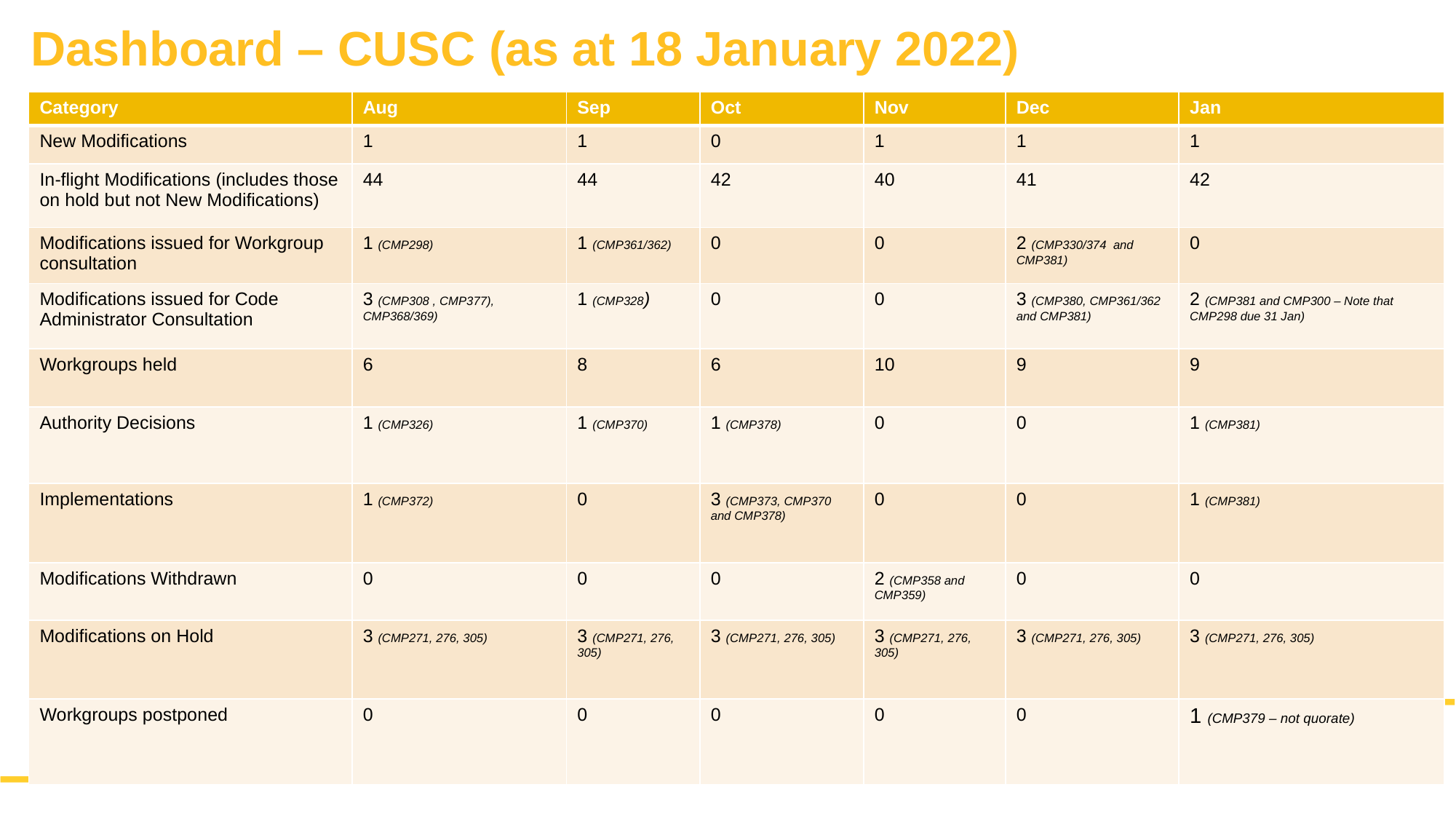

Dashboard – CUSC (as at 18 January 2022)
| Category | Aug | Sep | Oct | Nov | Dec | Jan |
| --- | --- | --- | --- | --- | --- | --- |
| New Modifications | 1 | 1 | 0 | 1 | 1 | 1 |
| In-flight Modifications (includes those on hold but not New Modifications) | 44 | 44 | 42 | 40 | 41 | 42 |
| Modifications issued for Workgroup consultation | 1 (CMP298) | 1 (CMP361/362) | 0 | 0 | 2 (CMP330/374 and CMP381) | 0 |
| Modifications issued for Code Administrator Consultation | 3 (CMP308 , CMP377), CMP368/369) | 1 (CMP328) | 0 | 0 | 3 (CMP380, CMP361/362 and CMP381) | 2 (CMP381 and CMP300 – Note that CMP298 due 31 Jan) |
| Workgroups held | 6 | 8 | 6 | 10 | 9 | 9 |
| Authority Decisions | 1 (CMP326) | 1 (CMP370) | 1 (CMP378) | 0 | 0 | 1 (CMP381) |
| Implementations | 1 (CMP372) | 0 | 3 (CMP373, CMP370 and CMP378) | 0 | 0 | 1 (CMP381) |
| Modifications Withdrawn | 0 | 0 | 0 | 2 (CMP358 and CMP359) | 0 | 0 |
| Modifications on Hold | 3 (CMP271, 276, 305) | 3 (CMP271, 276, 305) | 3 (CMP271, 276, 305) | 3 (CMP271, 276, 305) | 3 (CMP271, 276, 305) | 3 (CMP271, 276, 305) |
| Workgroups postponed | 0 | 0 | 0 | 0 | 0 | 1 (CMP379 – not quorate) |